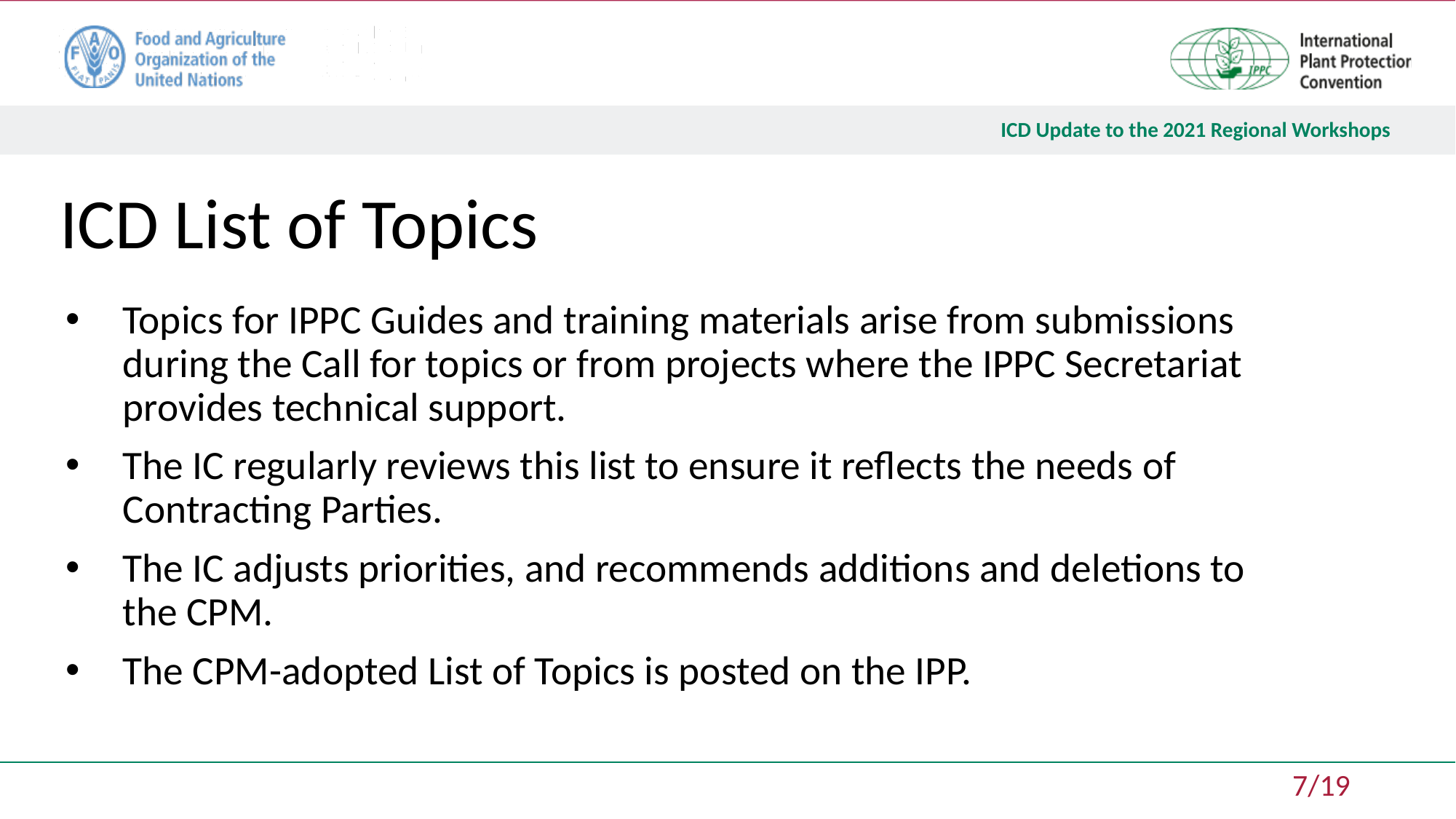

# ICD List of Topics
Topics for IPPC Guides and training materials arise from submissions during the Call for topics or from projects where the IPPC Secretariat provides technical support.
The IC regularly reviews this list to ensure it reflects the needs of Contracting Parties.
The IC adjusts priorities, and recommends additions and deletions to the CPM.
The CPM-adopted List of Topics is posted on the IPP.